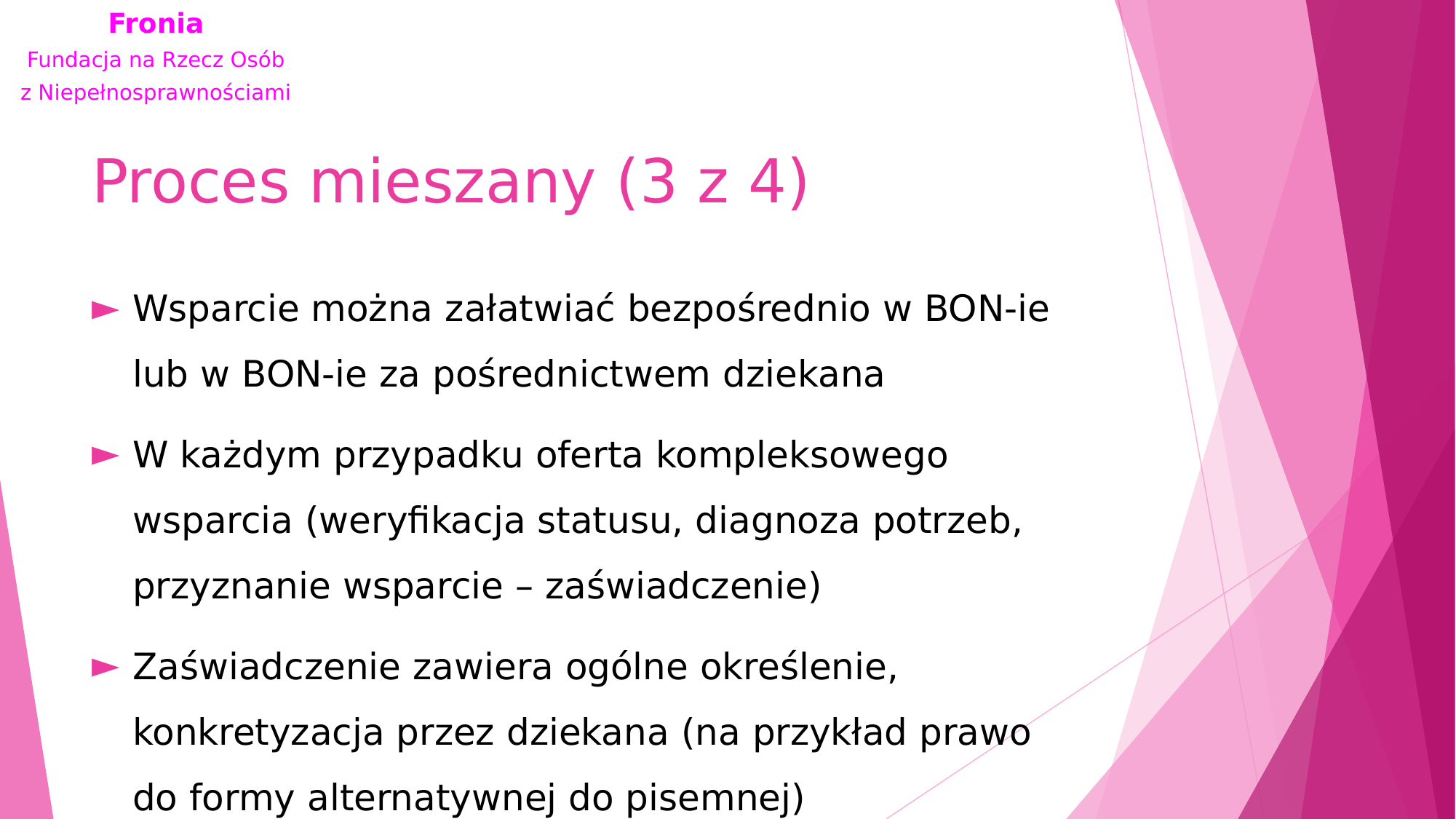

# Proces mieszany (3 z 4)
Wsparcie można załatwiać bezpośrednio w BON-ie lub w BON-ie za pośrednictwem dziekana
W każdym przypadku oferta kompleksowego wsparcia (weryfikacja statusu, diagnoza potrzeb, przyznanie wsparcie – zaświadczenie)
Zaświadczenie zawiera ogólne określenie, konkretyzacja przez dziekana (na przykład prawo do formy alternatywnej do pisemnej)